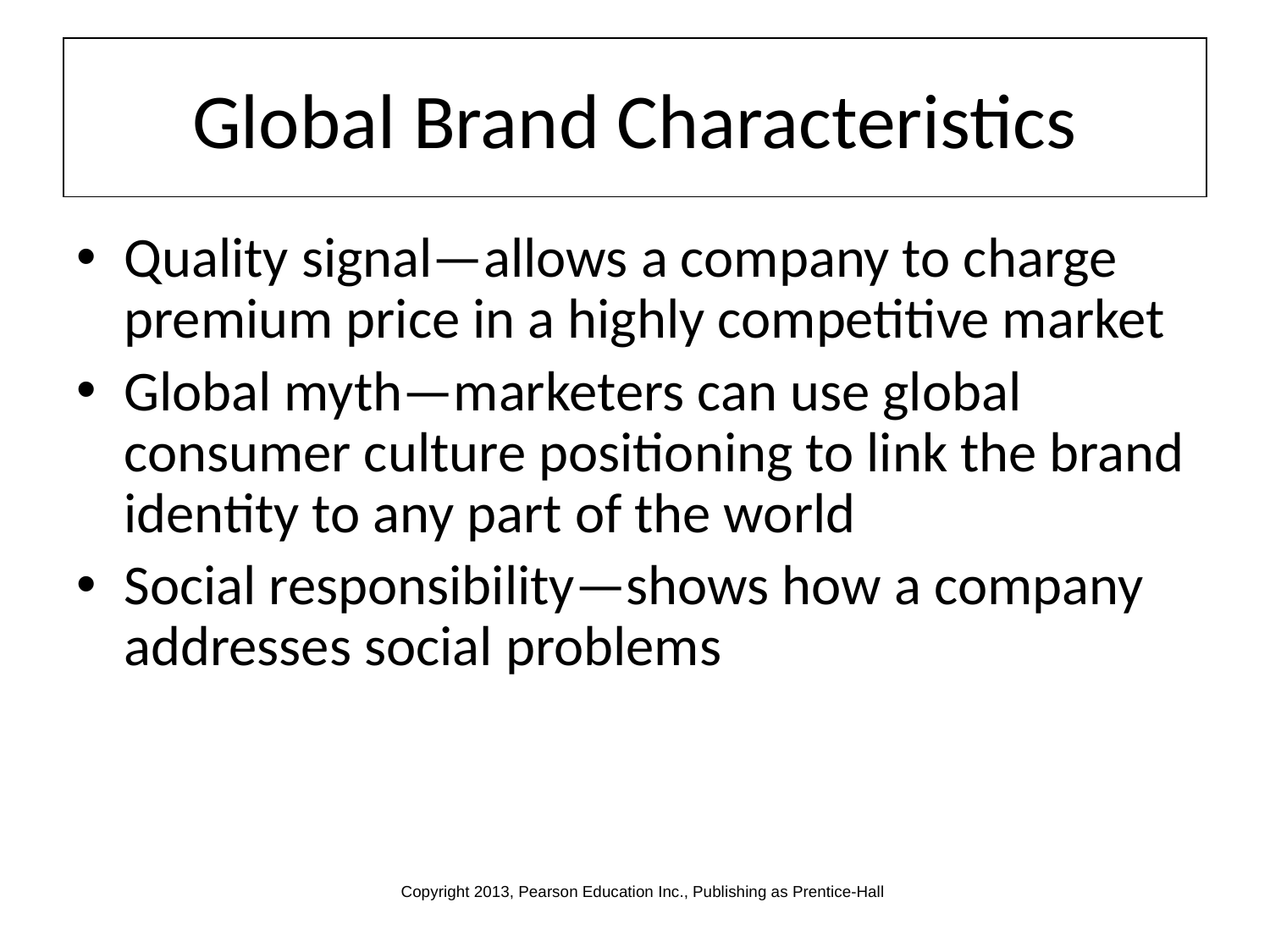

# Global Brand Characteristics
Quality signal—allows a company to charge premium price in a highly competitive market
Global myth—marketers can use global consumer culture positioning to link the brand identity to any part of the world
Social responsibility—shows how a company addresses social problems

Copyright 2013, Pearson Education Inc., Publishing as Prentice-Hall